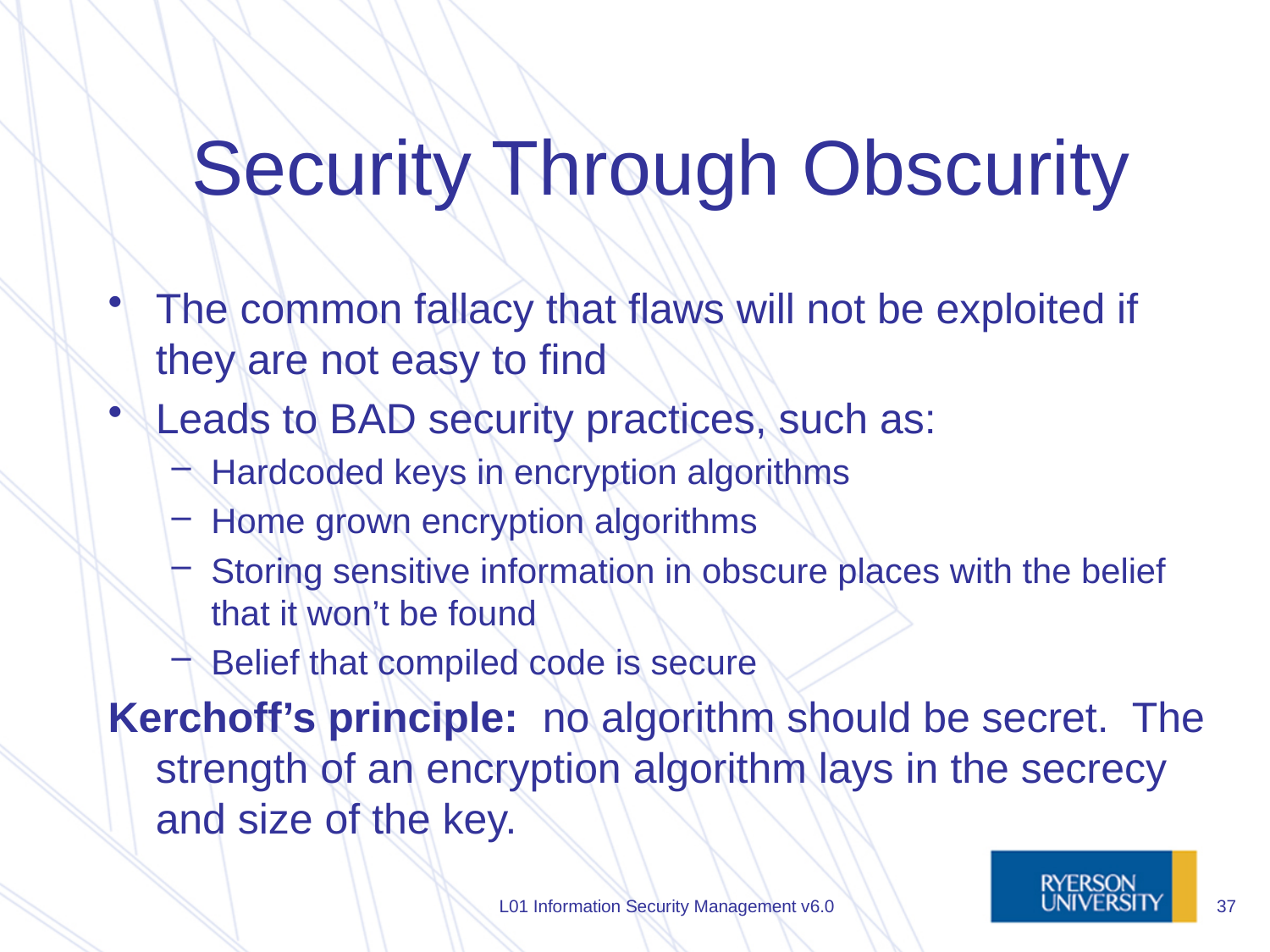

# Security Through Obscurity
The common fallacy that flaws will not be exploited if they are not easy to find
Leads to BAD security practices, such as:
Hardcoded keys in encryption algorithms
Home grown encryption algorithms
Storing sensitive information in obscure places with the belief that it won’t be found
Belief that compiled code is secure
Kerchoff’s principle:  no algorithm should be secret.  The strength of an encryption algorithm lays in the secrecy and size of the key.
L01 Information Security Management v6.0
37